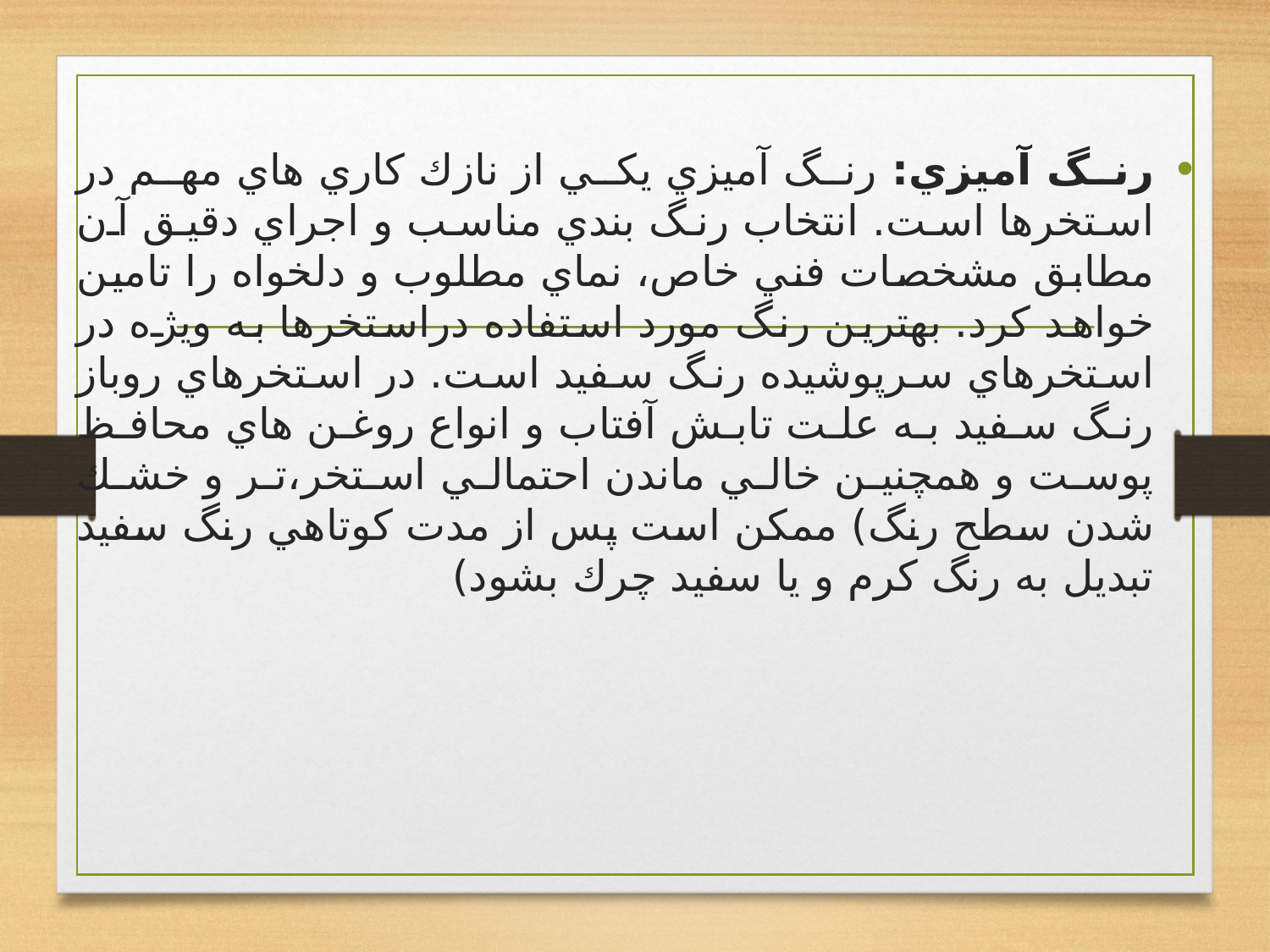

رنگ آميزي: رنگ آميزي يكي از نازك كاري هاي مهم در استخرها است. انتخاب رنگ بندي مناسب و اجراي دقيق آن مطابق مشخصات فني خاص، نماي مطلوب و دلخواه را تامين خواهد كرد. بهترين رنگ مورد استفاده دراستخرها به ويژه در استخرهاي سرپوشيده رنگ سفيد است. در استخرهاي روباز رنگ سفيد به علت تابش آفتاب و انواع روغن هاي محافظ پوست و همچنين خالي ماندن احتمالي استخر،تر و خشك شدن سطح رنگ) ممكن است پس از مدت كوتاهي رنگ سفيد تبديل به رنگ كرم و يا سفيد چرك بشود)